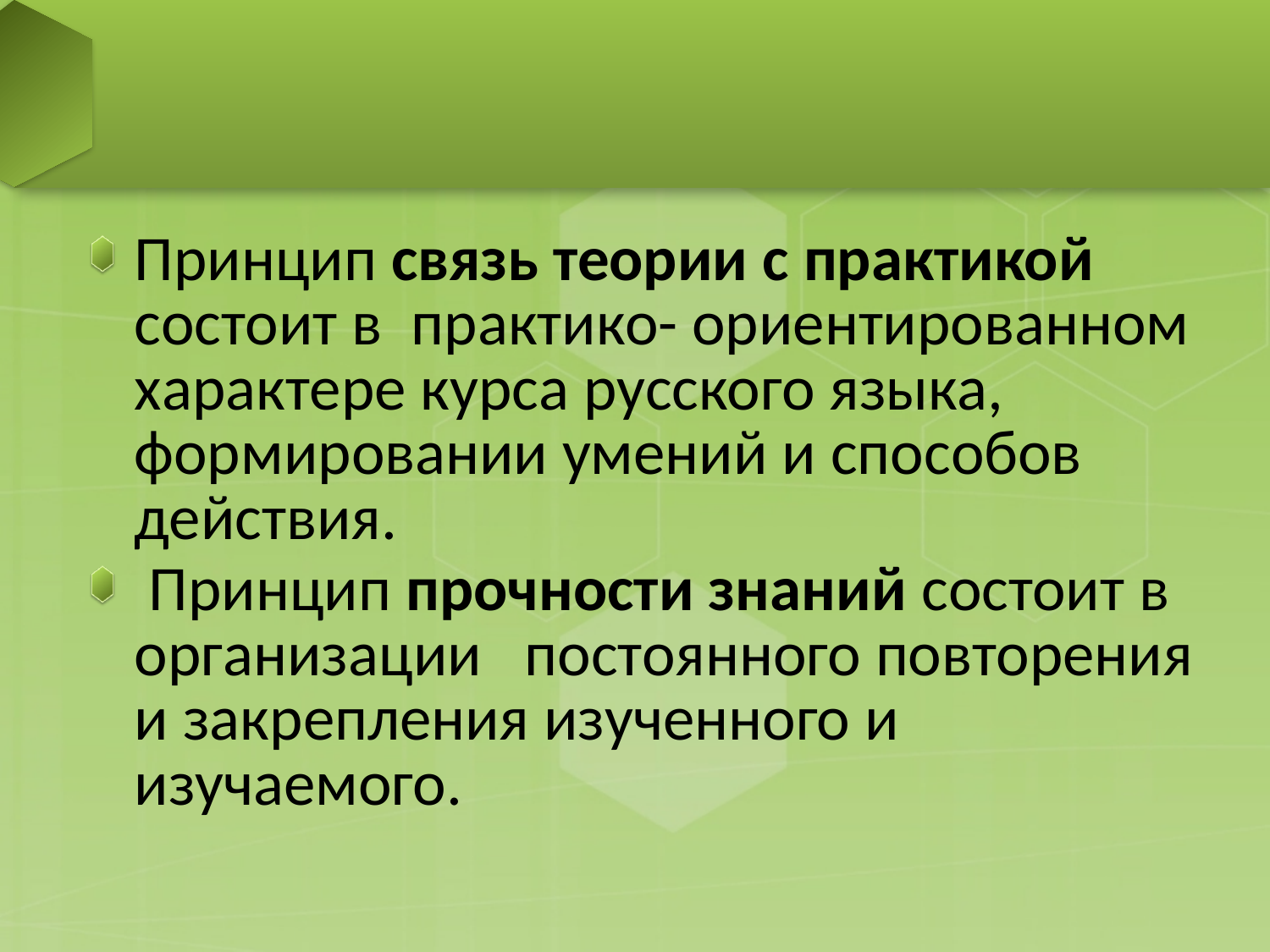

#
Принцип связь теории с практикой состоит в  практико- ориентированном характере курса русского языка, формировании умений и способов действия.
 Принцип прочности знаний состоит в организации   постоянного повторения и закрепления изученного и изучаемого.